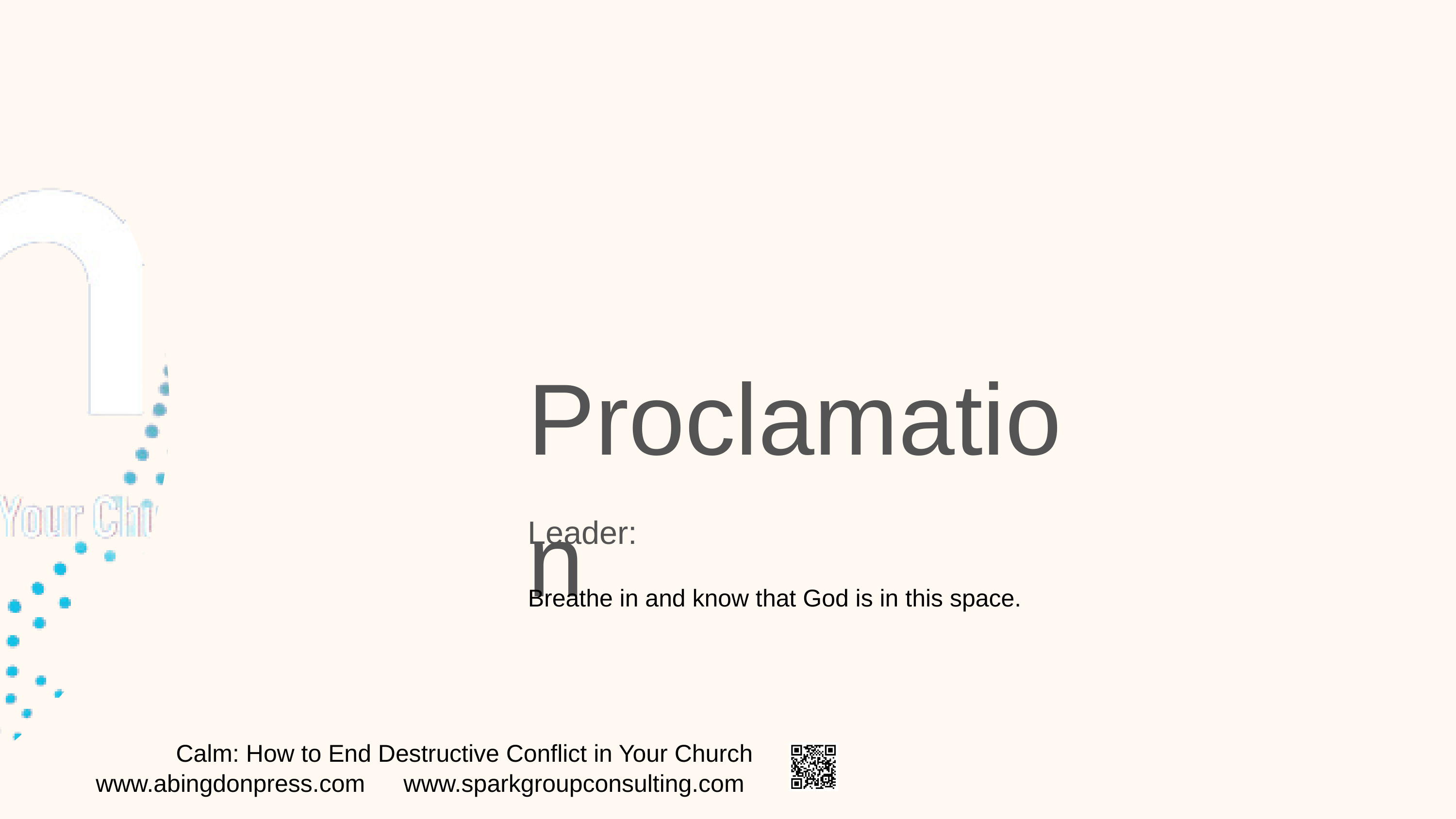

Proclamation
Leader:
Breathe in and know that God is in this space.
Calm: How to End Destructive Conflict in Your Church

www.abingdonpress.com
www.sparkgroupconsulting.com